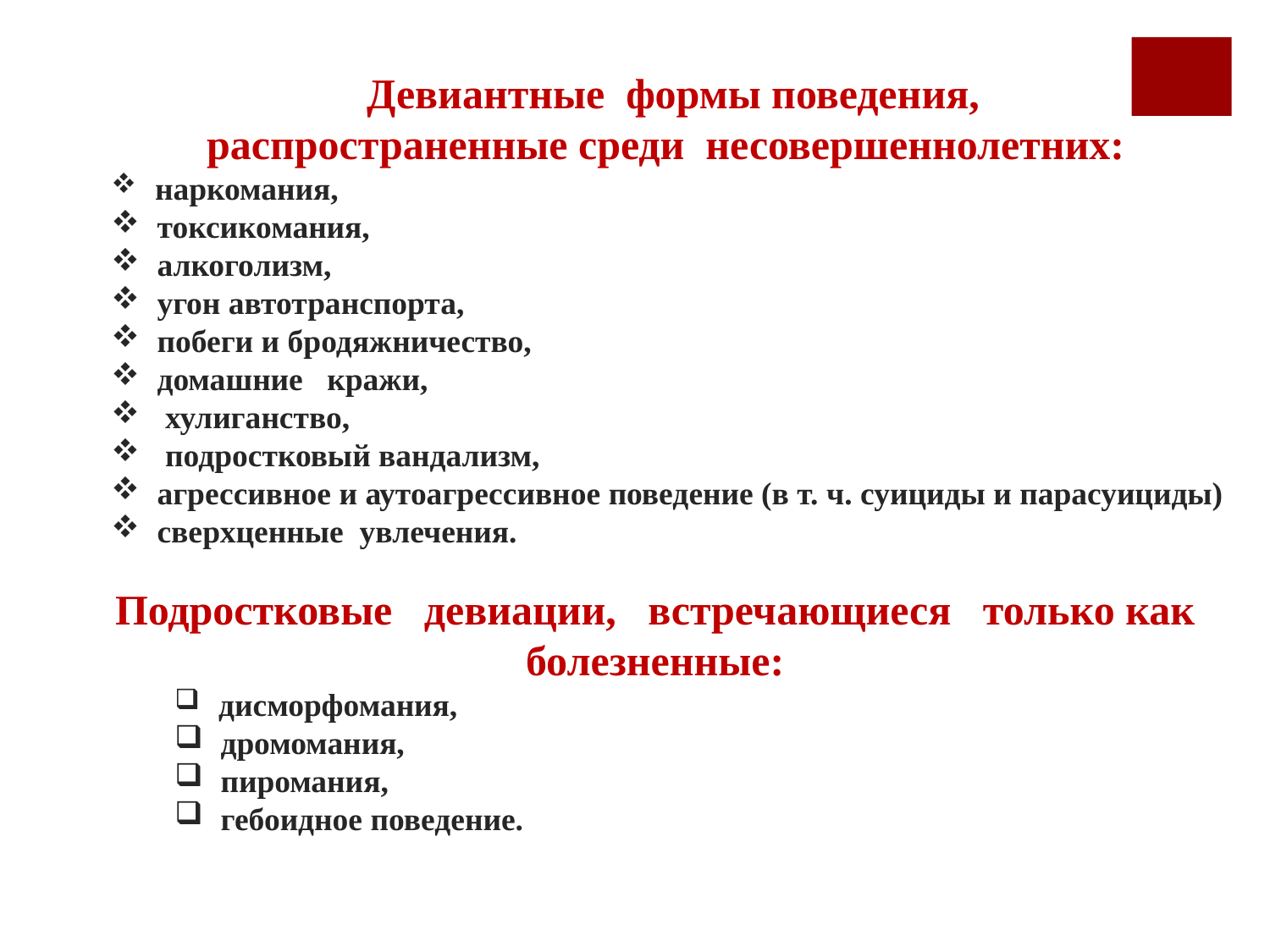

Девиантные  формы поведения,
  распространенные среди  несовершеннолетних:
  наркомания,
  токсикомания,
  алкоголизм,
  угон автотранспорта,
  побеги и бродяжничество,
  домашние   кражи,
   хулиганство,
   подростковый вандализм,
  агрессивное и аутоагрессивное поведение (в т. ч. суициды и парасуициды)
  сверхценные  увлечения.

Подростковые   девиации,   встречающиеся   только как болезненные:
  дисморфомания,
  дромомания,
  пиромания,
  гебоидное поведение.